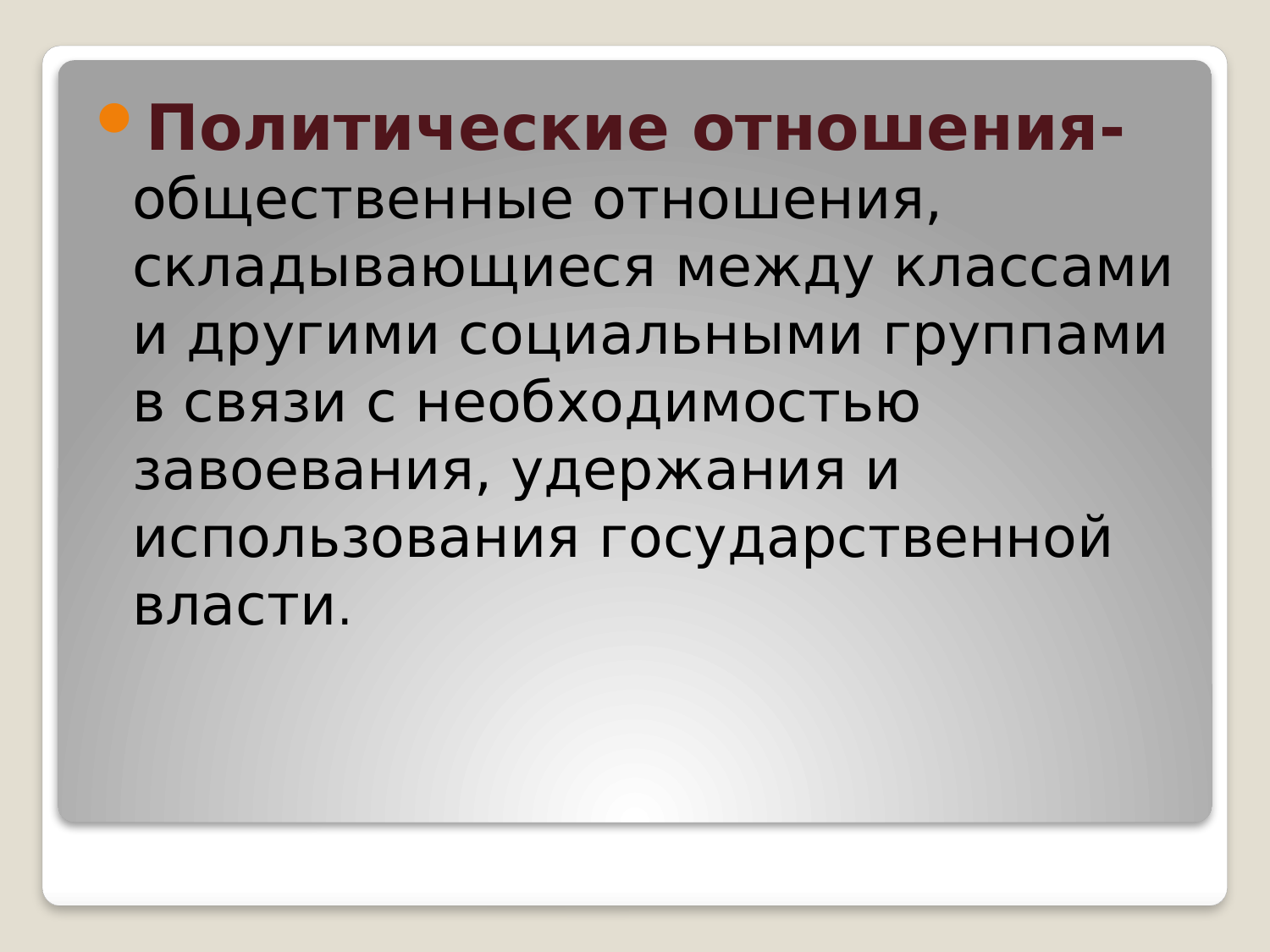

Политические отношения- общественные отношения, складывающиеся между классами и другими социальными группами в связи с необходимостью завоевания, удержания и использования государственной власти.
#